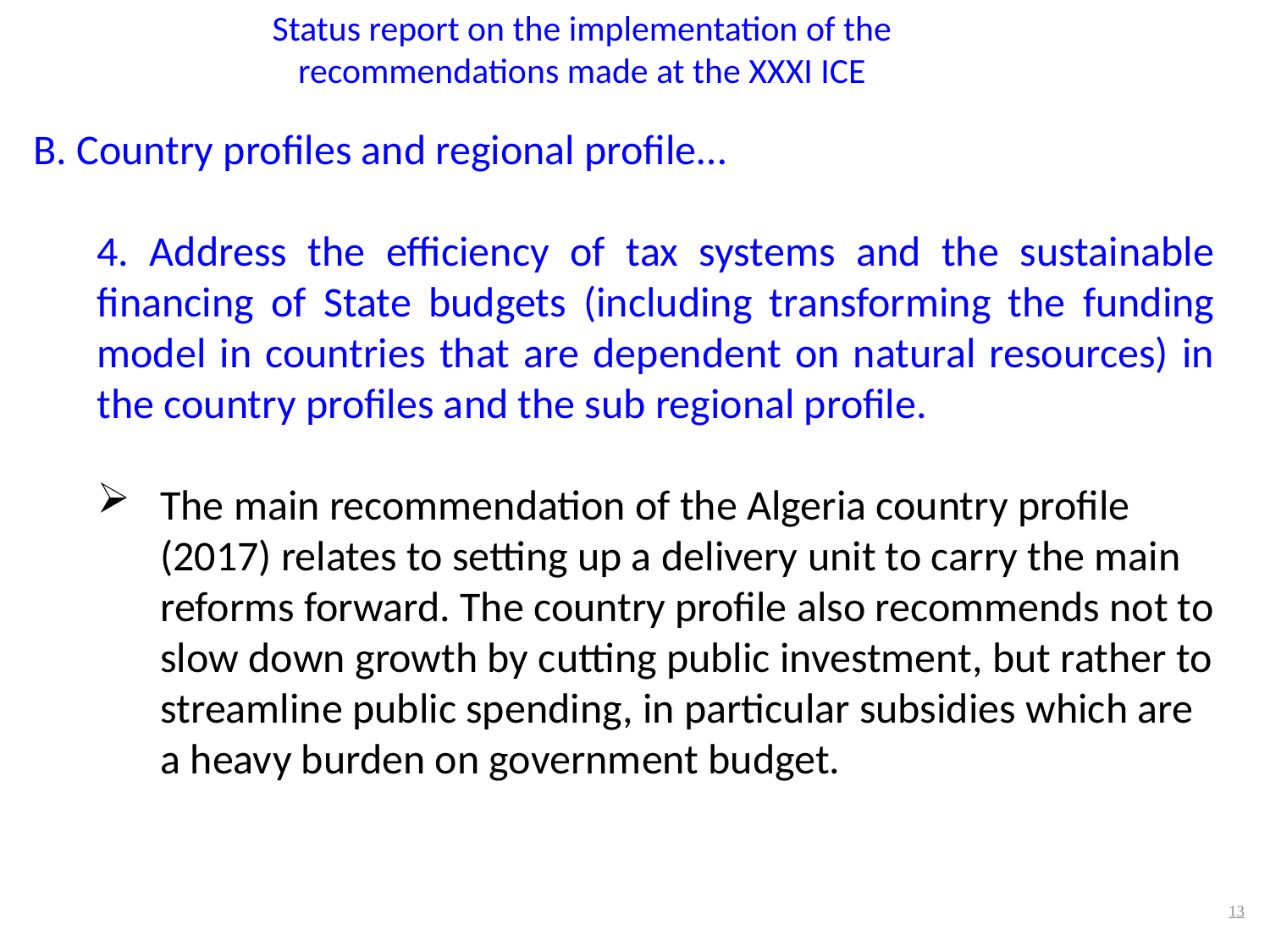

Status report on the implementation of the recommendations made at the XXXI ICE
B. Country profiles and regional profile…

4. Address the efficiency of tax systems and the sustainable financing of State budgets (including transforming the funding model in countries that are dependent on natural resources) in the country profiles and the sub regional profile.

The main recommendation of the Algeria country profile (2017) relates to setting up a delivery unit to carry the main reforms forward. The country profile also recommends not to slow down growth by cutting public investment, but rather to streamline public spending, in particular subsidies which are a heavy burden on government budget.
13